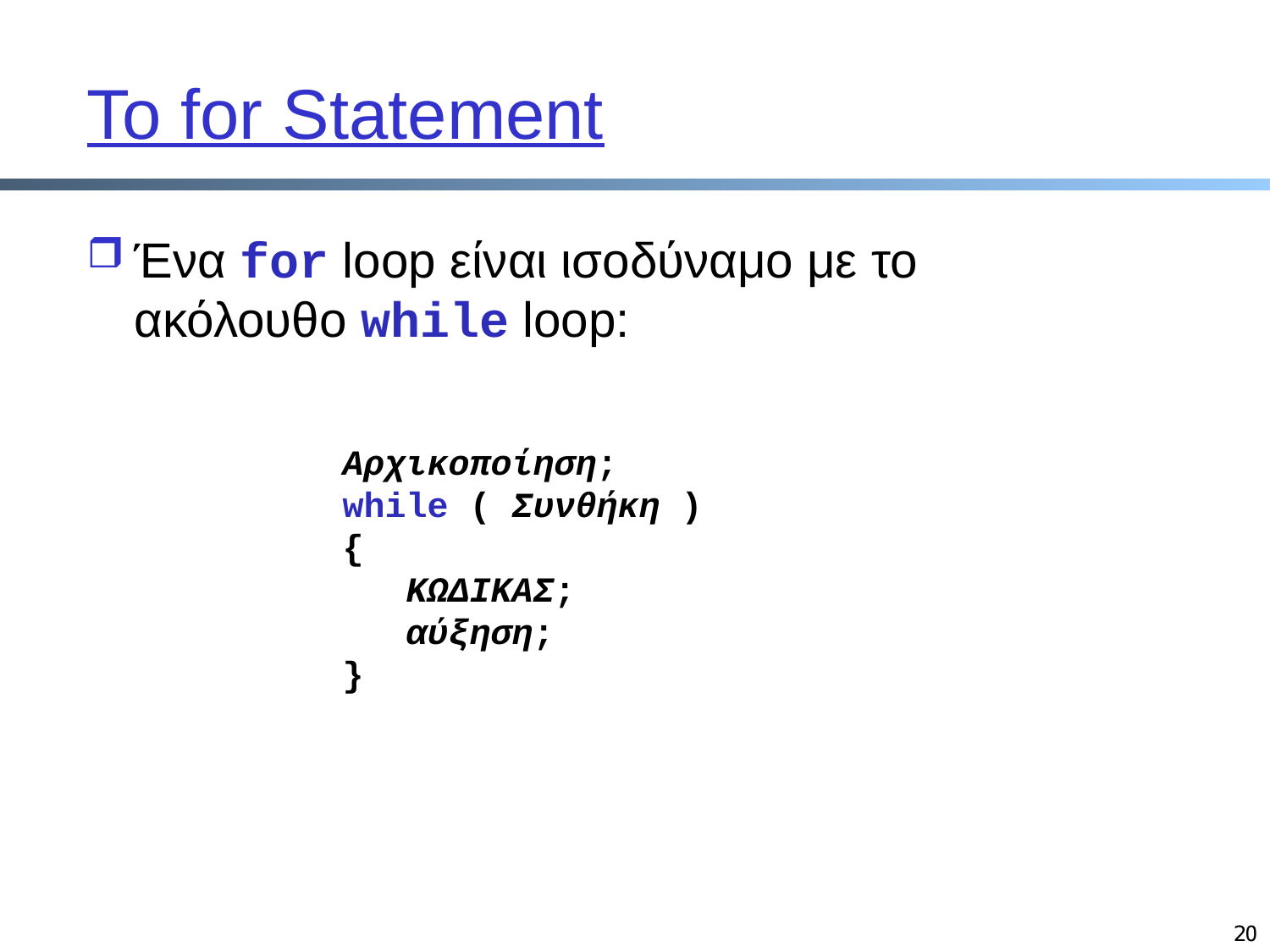

# Το for Statement
Ένα for loop είναι ισοδύναμο με το ακόλουθο while loop:
Αρχικοποίηση;
while ( Συνθήκη )
{
   ΚΩΔΙΚΑΣ;
   αύξηση;
}
20